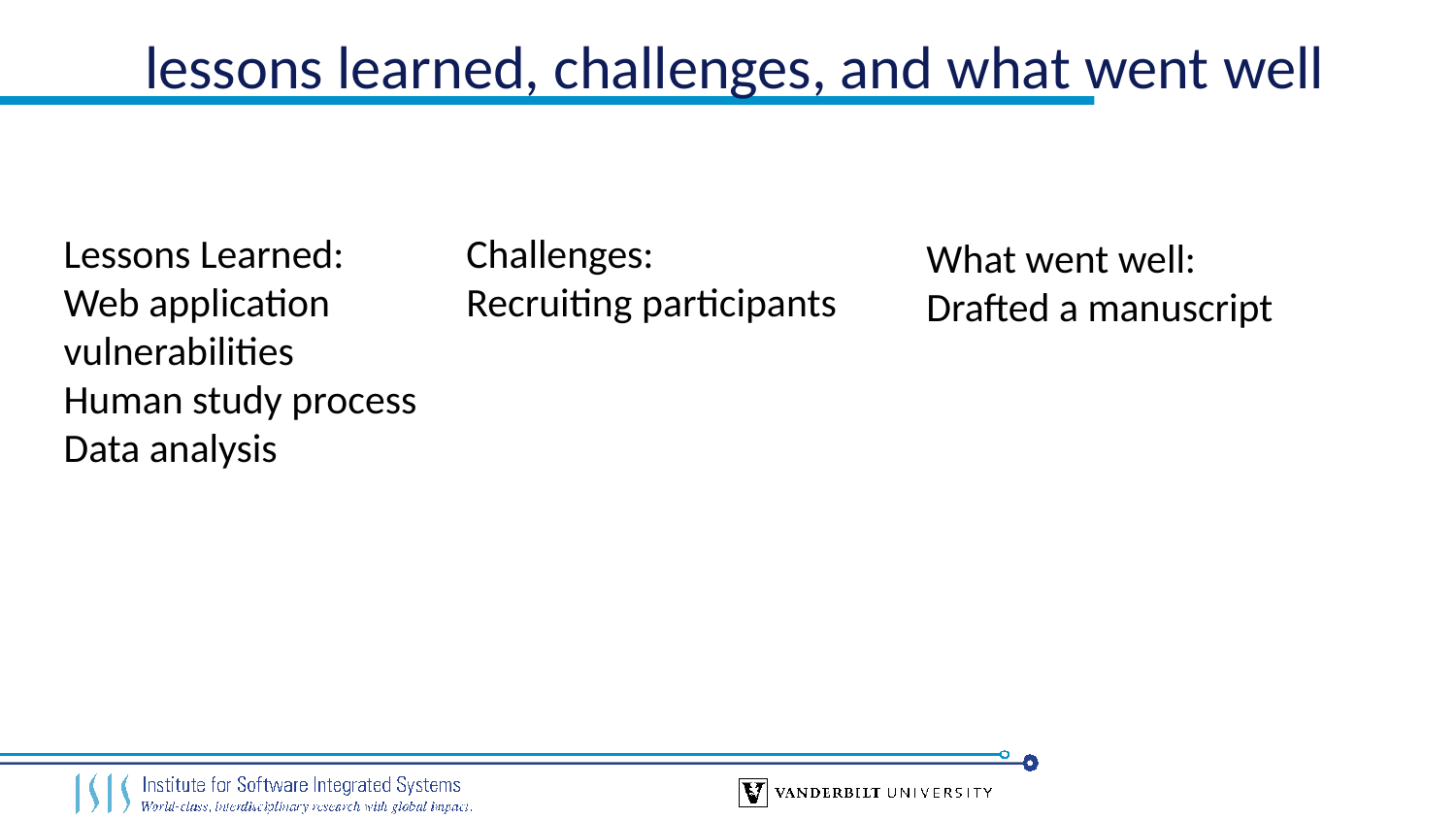

# lessons learned, challenges, and what went well
Lessons Learned:
Web application vulnerabilities
Human study process
Data analysis
Challenges:
Recruiting participants

What went well:
Drafted a manuscript